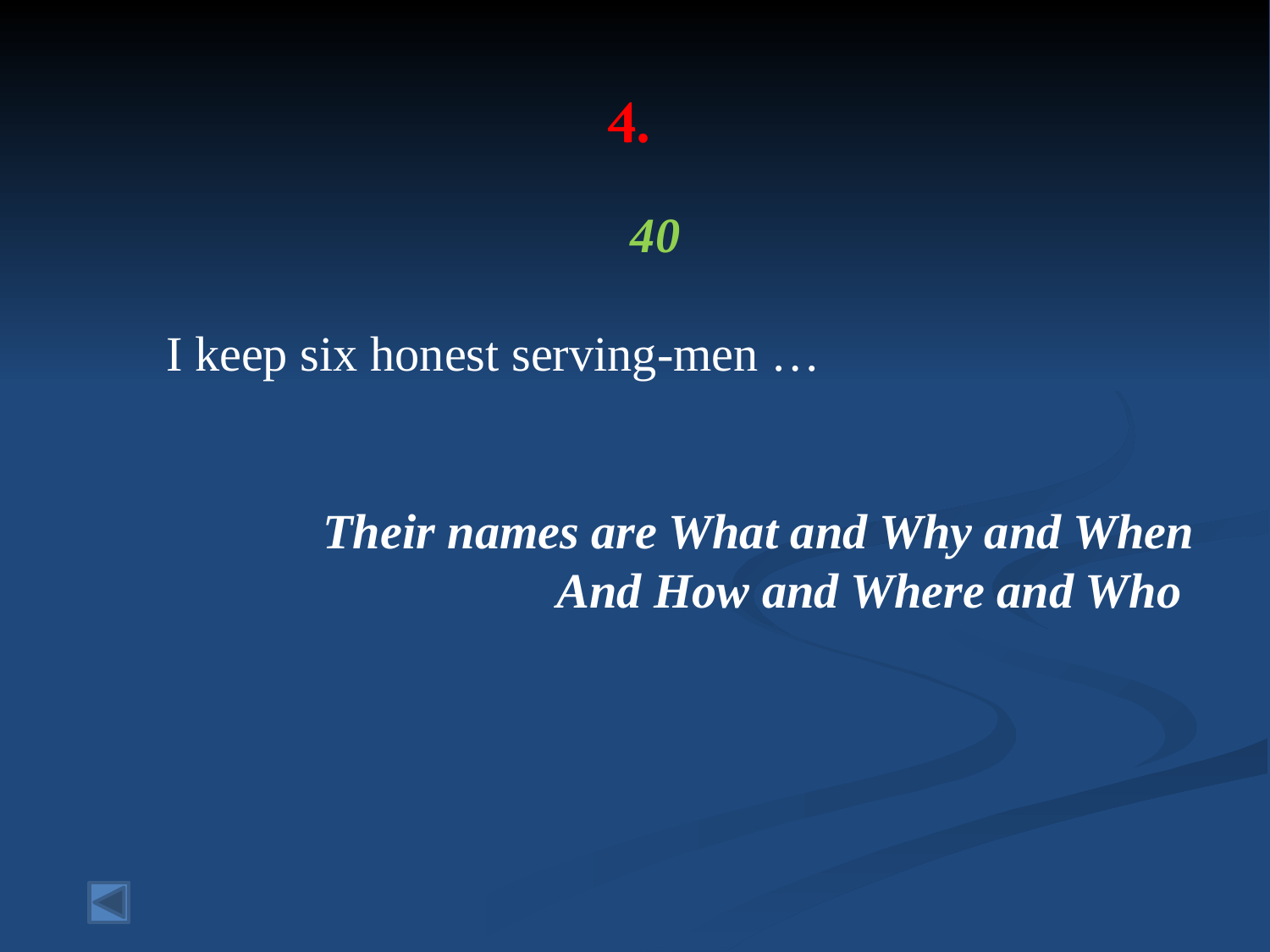

# 4.
40

  I keep six honest serving-men …

Their names are What and Why and When
And How and Where and Who